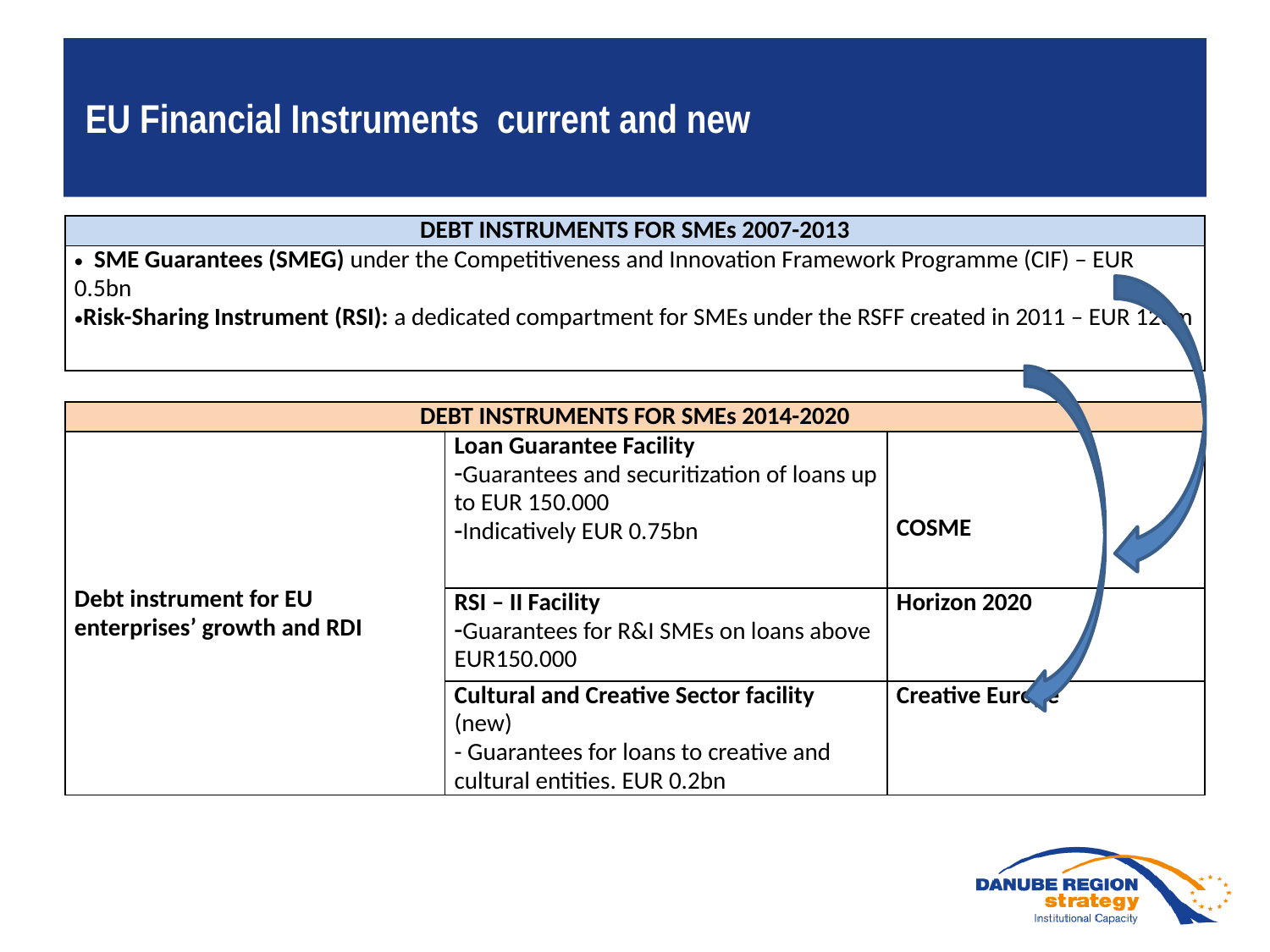

# EU Financial Instruments  current and new
| DEBT INSTRUMENTS FOR SMEs 2007-2013 |  |  |
| --- | --- | --- |
| SME Guarantees (SMEG) under the Competitiveness and Innovation Framework Programme (CIF) – EUR 0.5bn Risk-Sharing Instrument (RSI): a dedicated compartment for SMEs under the RSFF created in 2011 – EUR 120m |  |  |
|  |  |  |
| DEBT INSTRUMENTS FOR SMEs 2014-2020 |  |  |
| Debt instrument for EU enterprises’ growth and RDI | Loan Guarantee Facility Guarantees and securitization of loans up to EUR 150.000 Indicatively EUR 0.75bn | COSME |
|  | RSI – II Facility Guarantees for R&I SMEs on loans above EUR150.000 | Horizon 2020 |
|  | Cultural and Creative Sector facility (new) - Guarantees for loans to creative and cultural entities. EUR 0.2bn | Creative Europe |